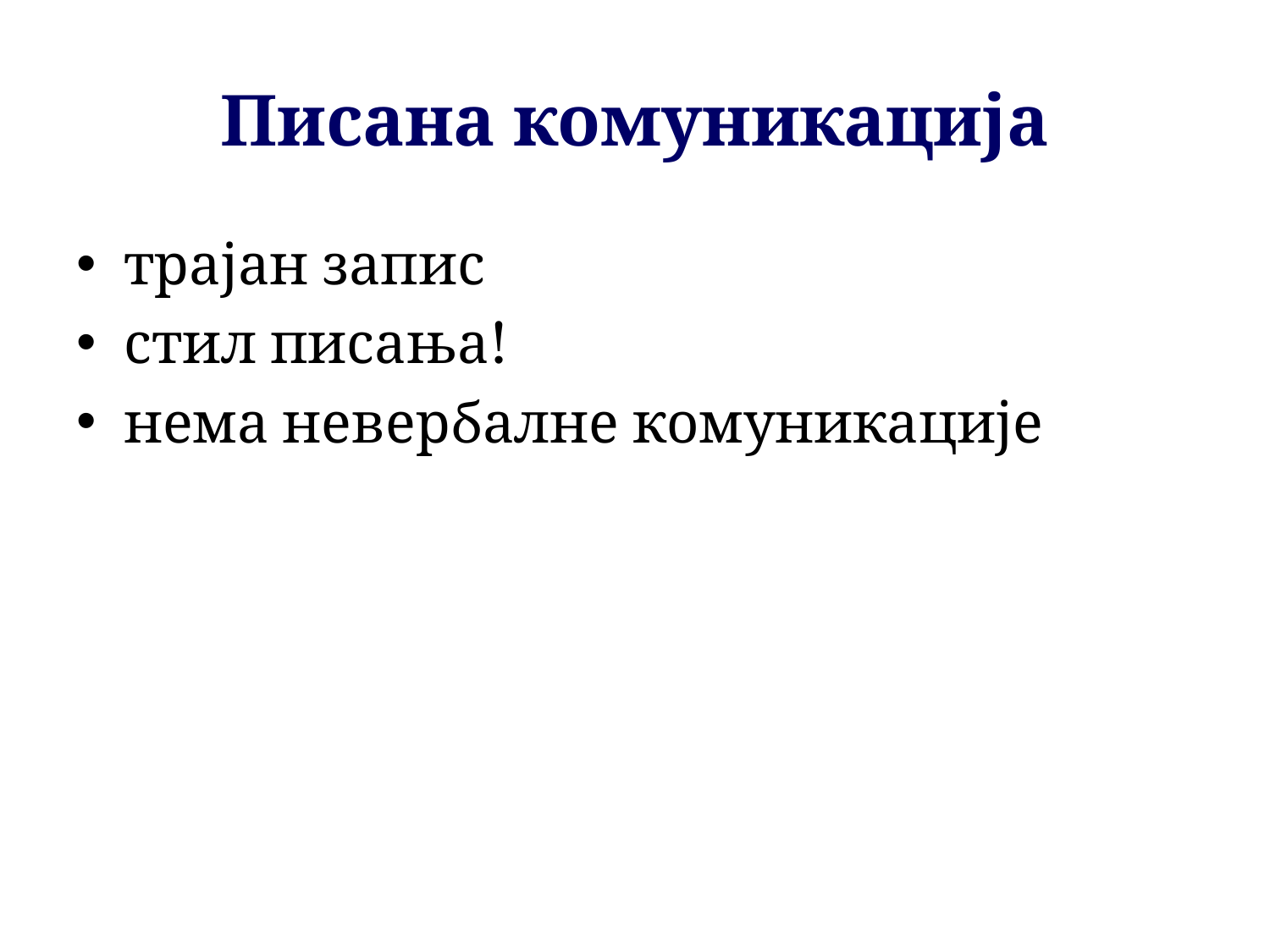

# Писана комуникација
трајан запис
стил писања!
нема невербалне комуникације